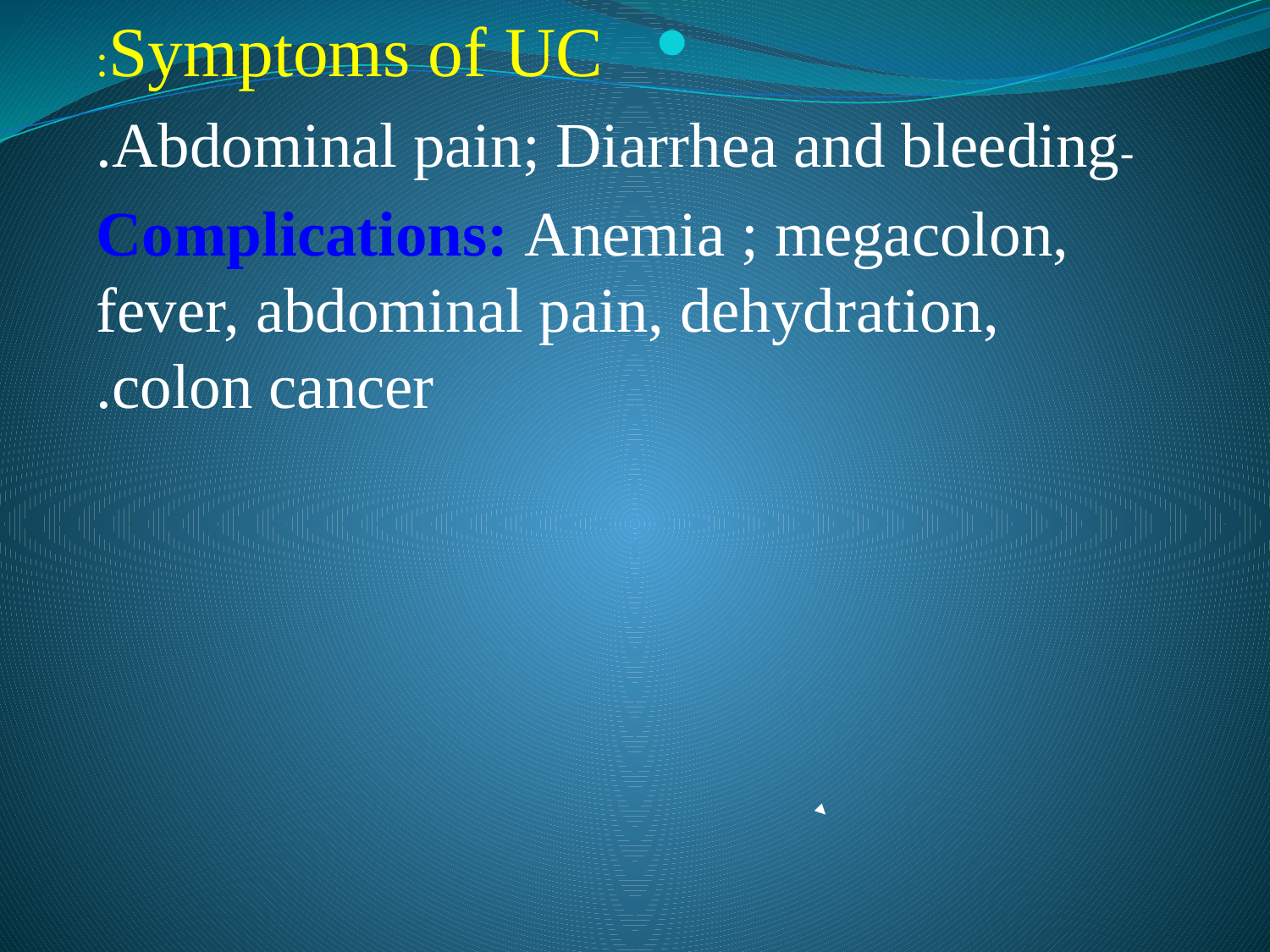

Symptoms of UC:
	-Abdominal pain; Diarrhea and bleeding.
 Complications: Anemia ; megacolon, fever, abdominal pain, dehydration, colon cancer.